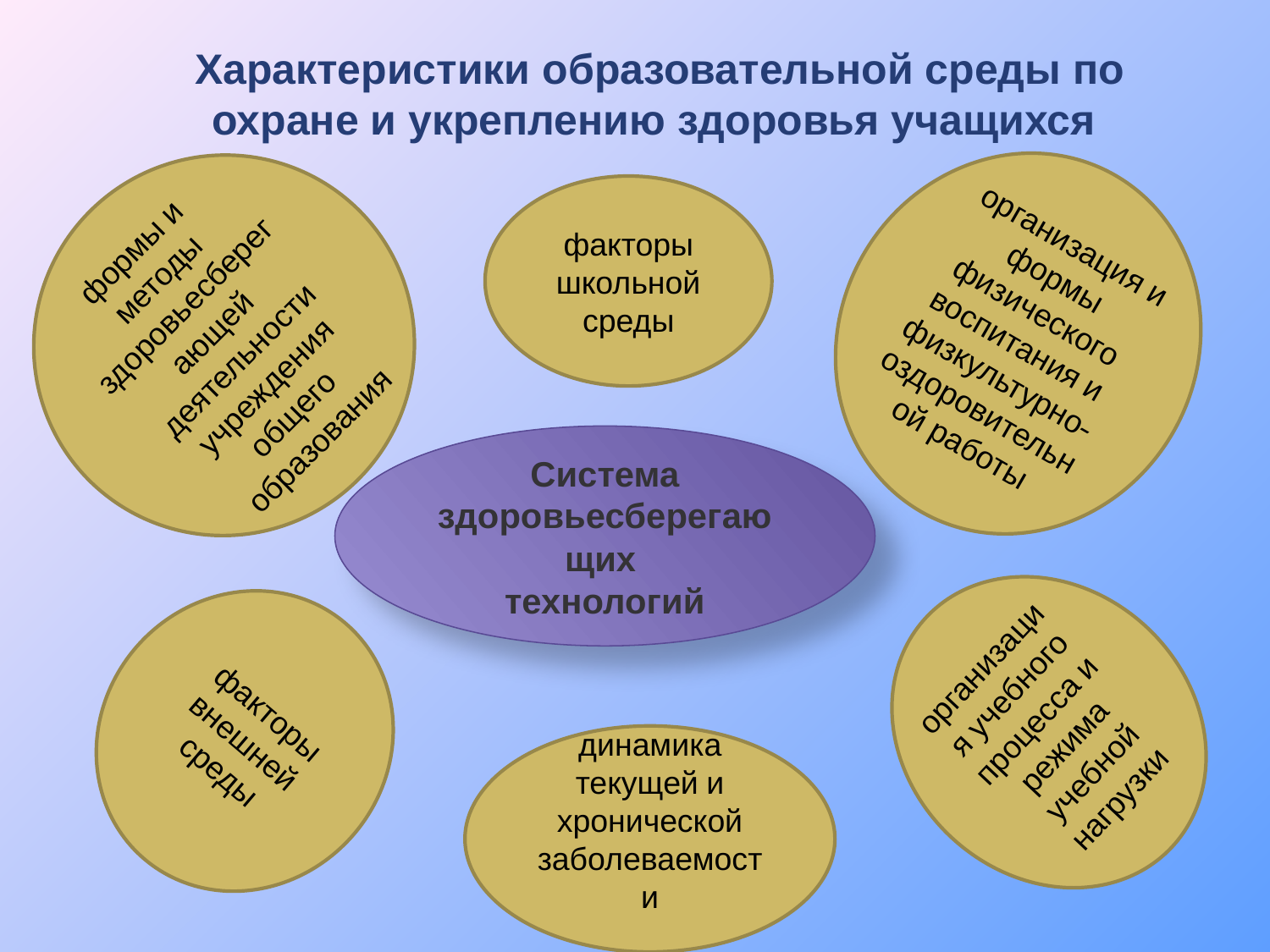

Характеристики образовательной среды по охране и укреплению здоровья учащихся
организация и формы физического воспитания и физкультурно-оздоровительной работы
формы и методы здоровьесберегающей деятельности учреждения общего образования
факторы школьной среды
Система здоровьесберегающих
технологий
организация учебного процесса и режима учебной нагрузки
факторы внешней среды
динамика текущей и хронической заболеваемости